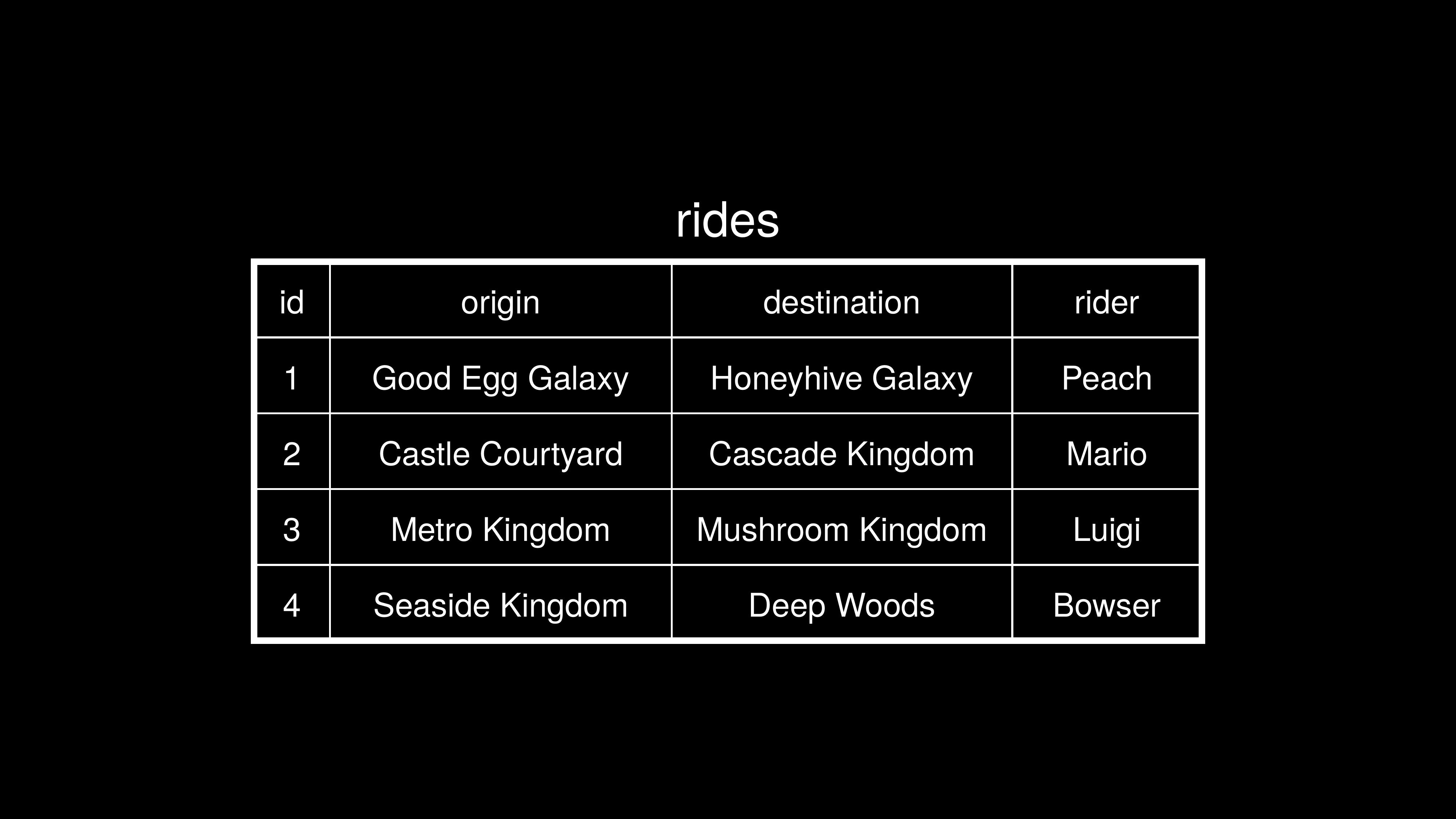

rides
| id | origin | destination | rider |
| --- | --- | --- | --- |
| 1 | Good Egg Galaxy | Honeyhive Galaxy | Peach |
| 2 | Castle Courtyard | Cascade Kingdom | Mario |
| 3 | Metro Kingdom | Mushroom Kingdom | Luigi |
| 4 | Seaside Kingdom | Deep Woods | Bowser |